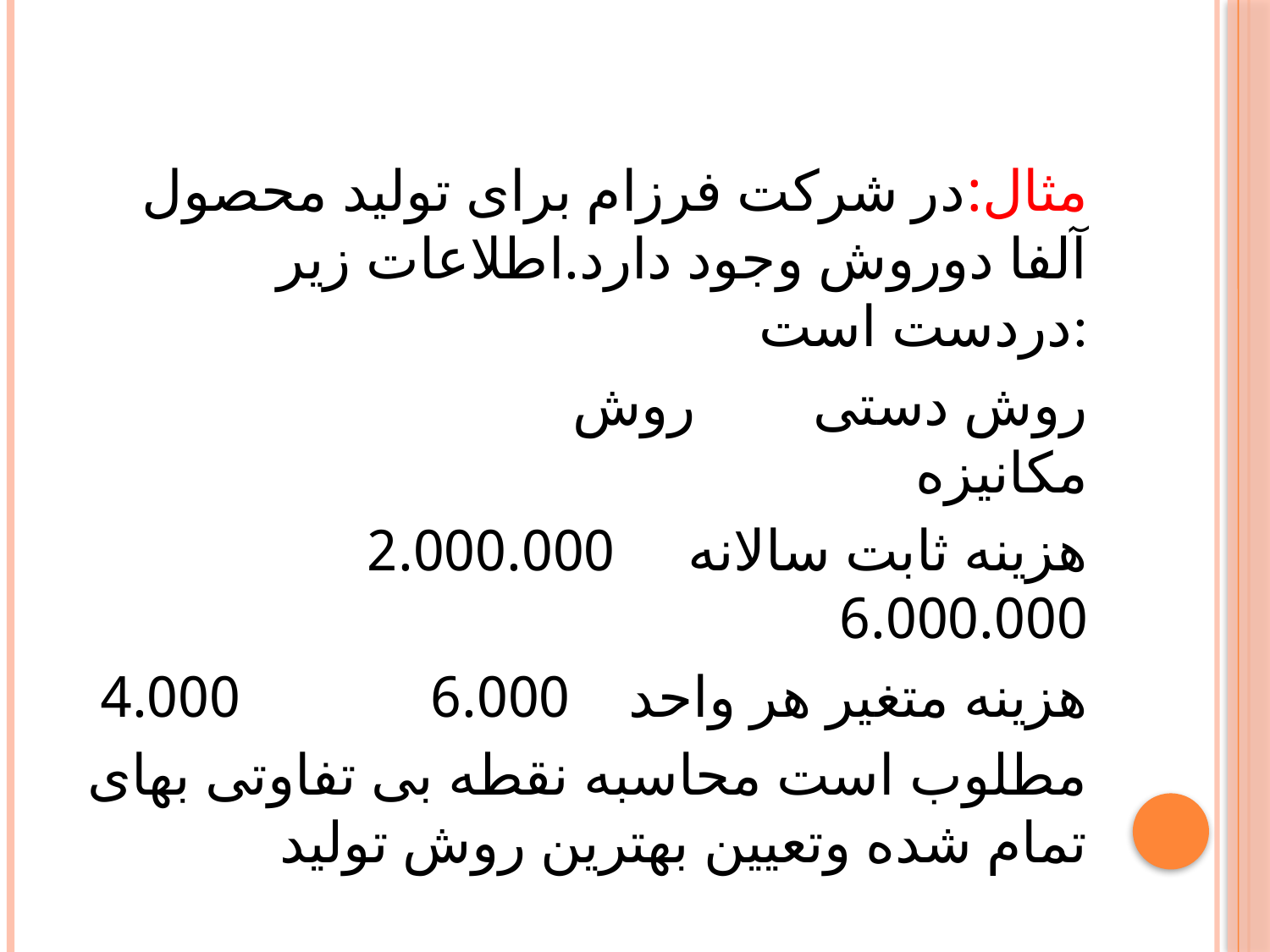

#
مثال:در شرکت فرزام برای تولید محصول آلفا دوروش وجود دارد.اطلاعات زیر دردست است:
                            روش دستی        روش مکانیزه
هزینه ثابت سالانه     2.000.000       6.000.000
هزینه متغیر هر واحد    6.000             4.000
مطلوب است محاسبه نقطه بی تفاوتی بهای تمام شده وتعیین بهترین روش تولید